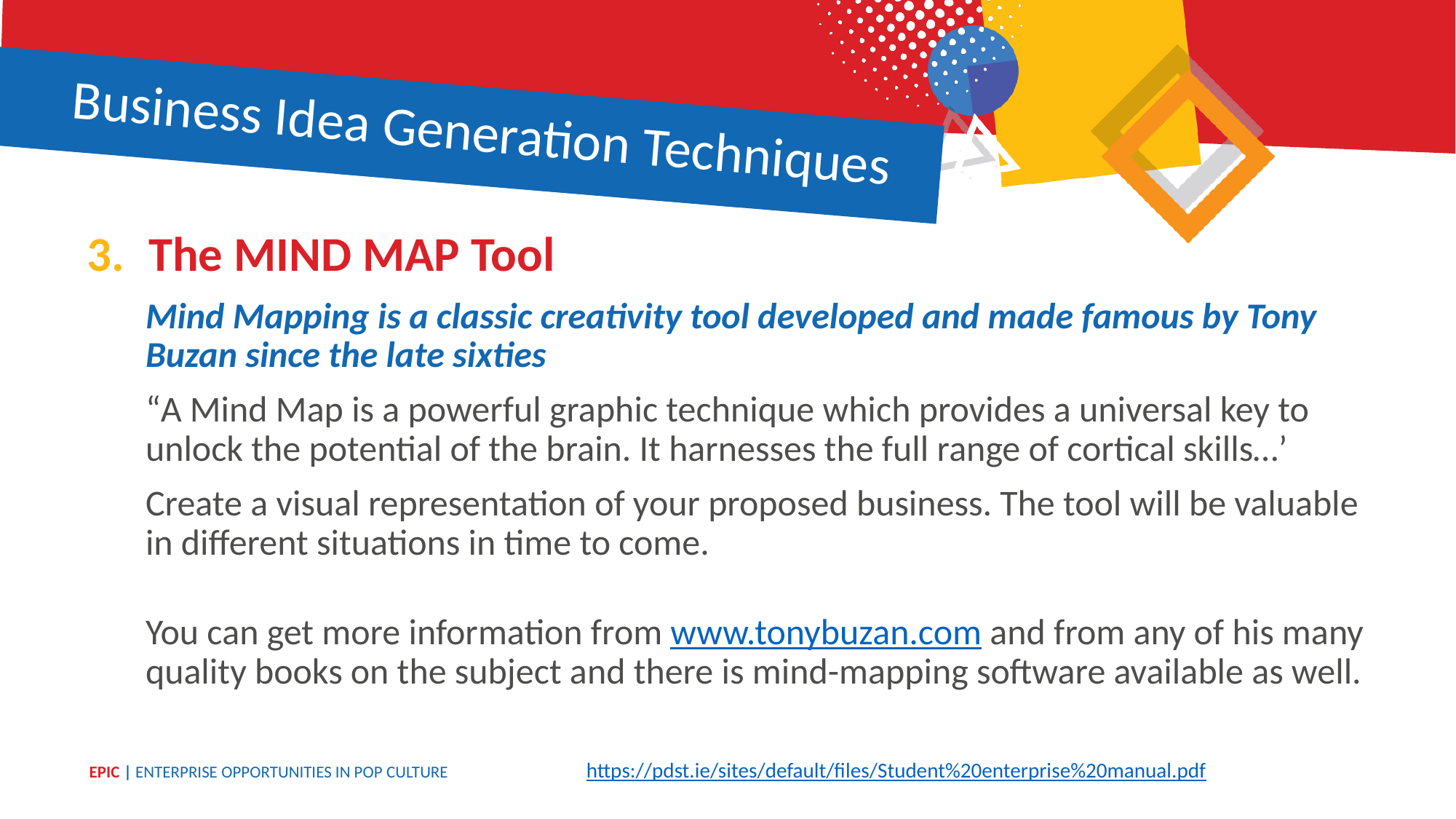

Business Idea Generation Techniques
The MIND MAP Tool
Mind Mapping is a classic creativity tool developed and made famous by Tony Buzan since the late sixties
“A Mind Map is a powerful graphic technique which provides a universal key to unlock the potential of the brain. It harnesses the full range of cortical skills…’
Create a visual representation of your proposed business. The tool will be valuable in different situations in time to come.

You can get more information from www.tonybuzan.com and from any of his many quality books on the subject and there is mind-mapping software available as well.

https://pdst.ie/sites/default/files/Student%20enterprise%20manual.pdf